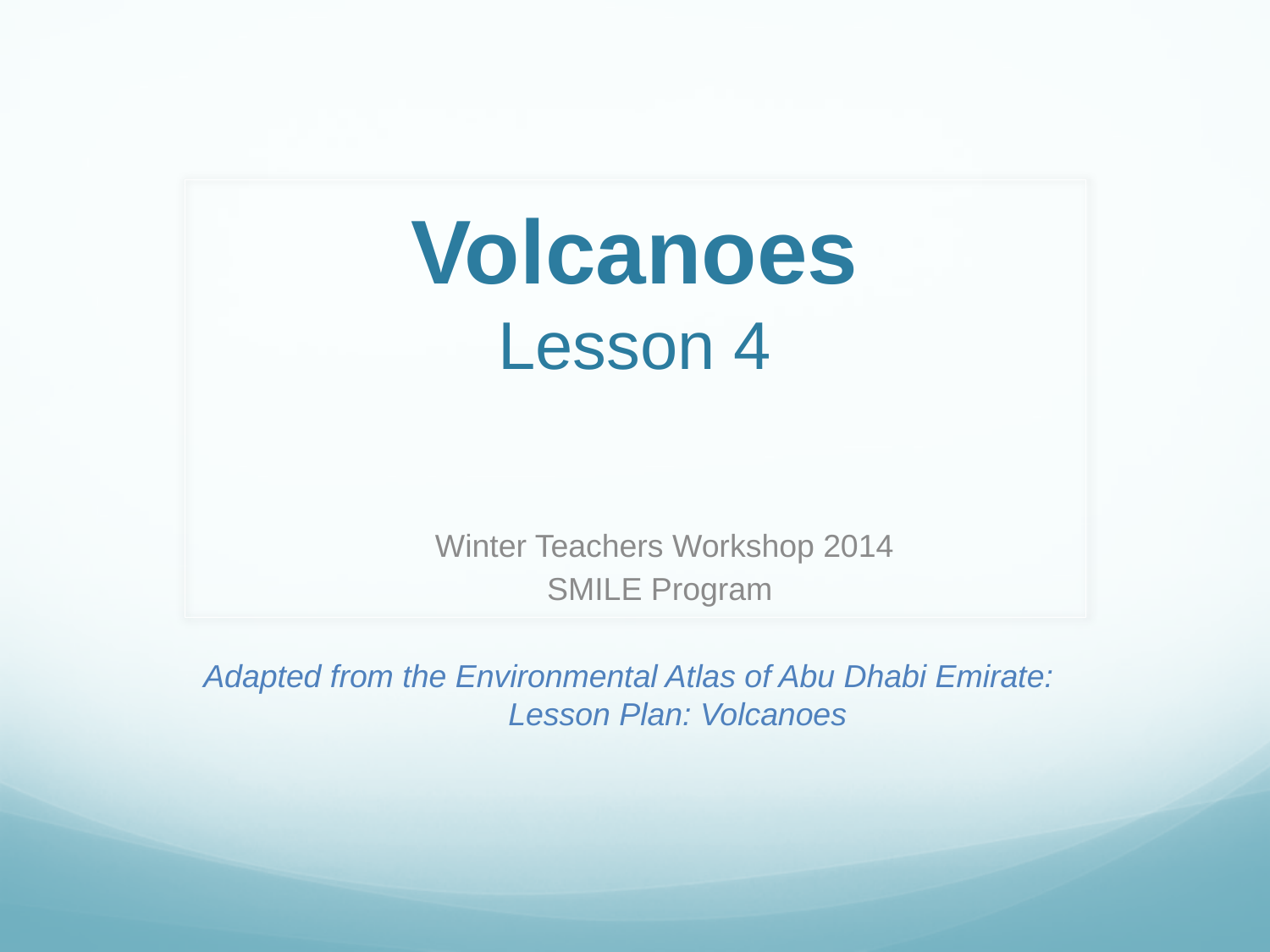

# Volcanoes Lesson 4
Winter Teachers Workshop 2014
SMILE Program

Adapted from the Environmental Atlas of Abu Dhabi Emirate:            Lesson Plan: Volcanoes